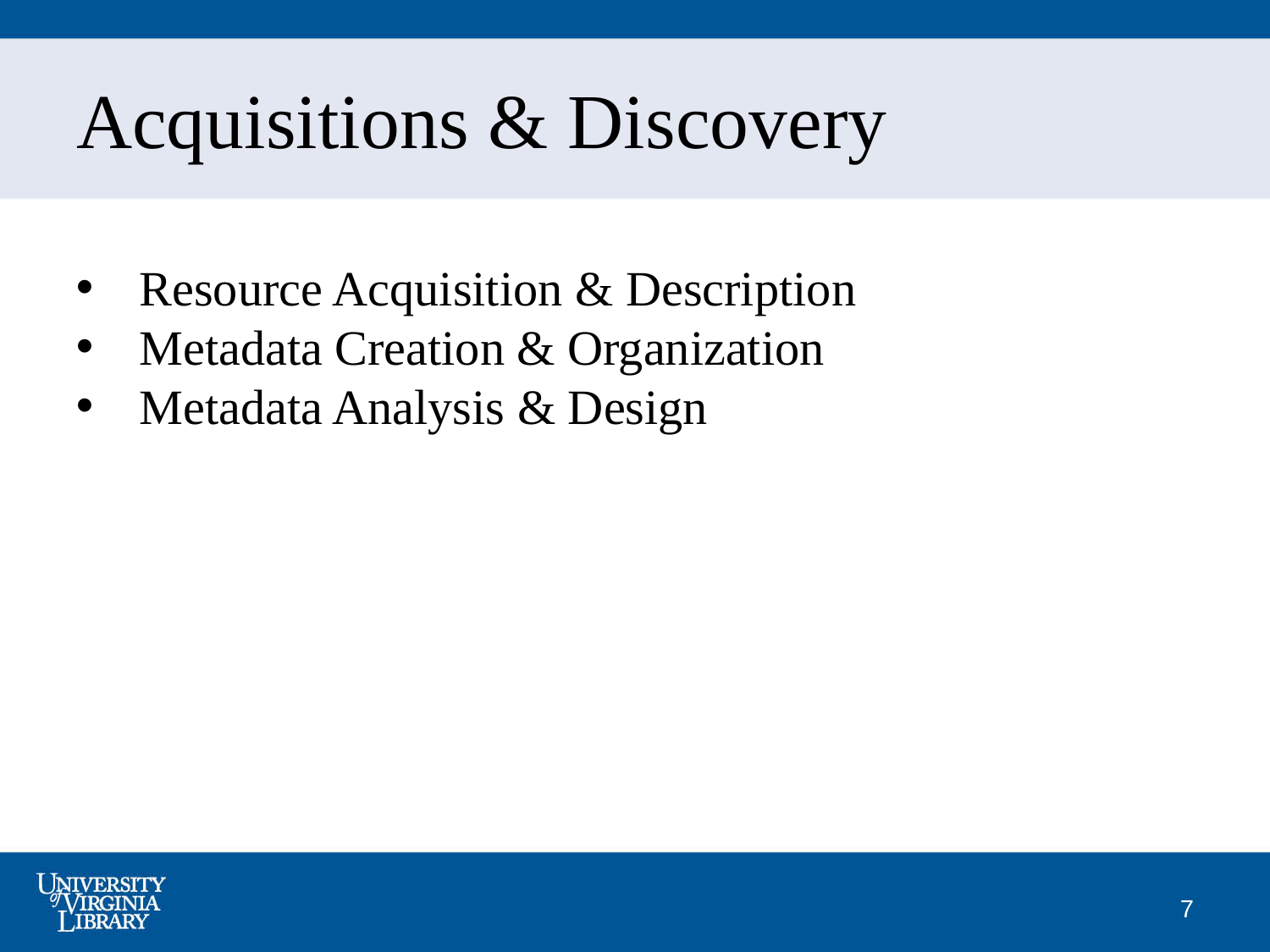

Acquisitions & Discovery
Resource Acquisition & Description
Metadata Creation & Organization
Metadata Analysis & Design